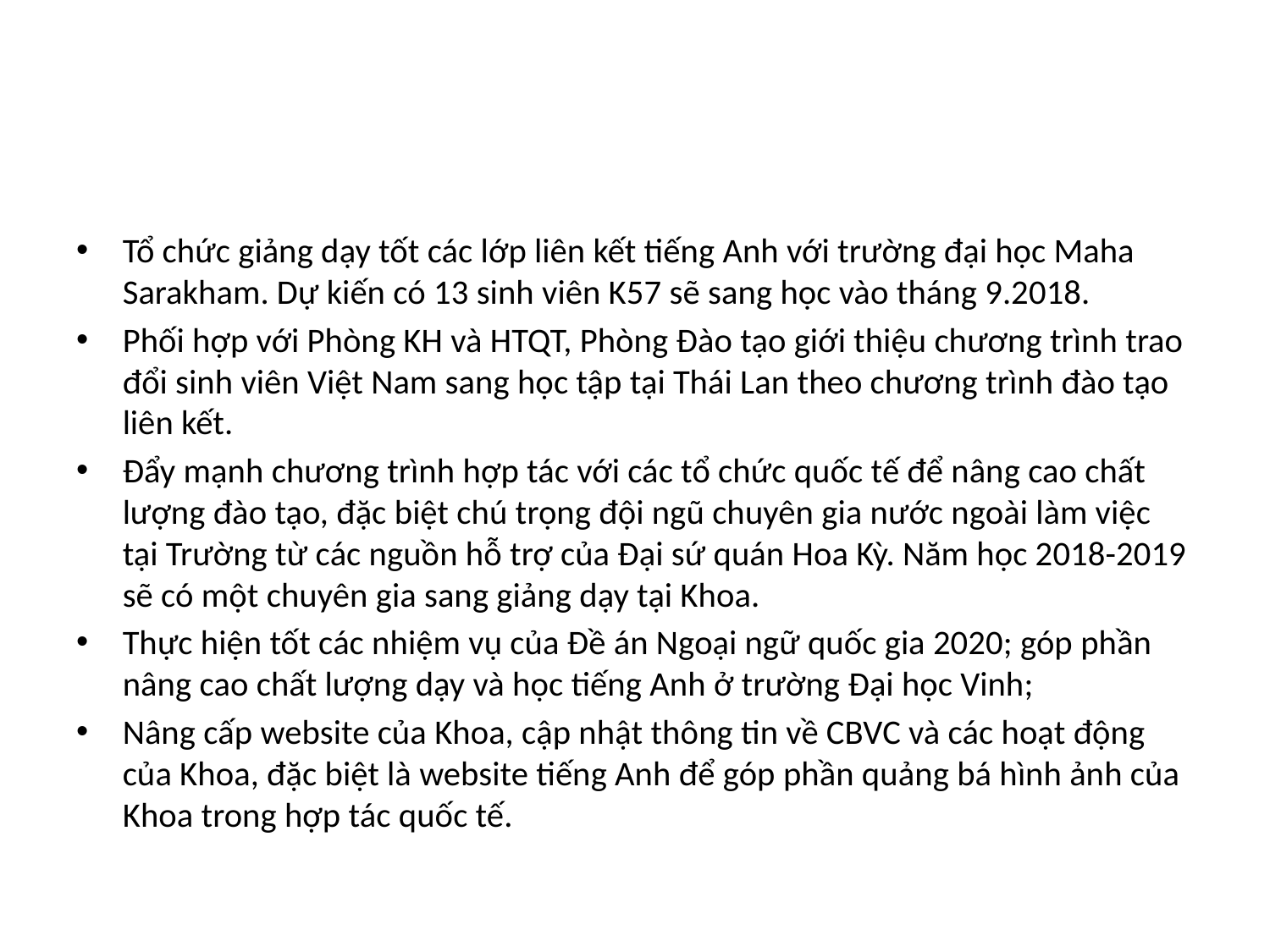

#
Tổ chức giảng dạy tốt các lớp liên kết tiếng Anh với trường đại học Maha Sarakham. Dự kiến có 13 sinh viên K57 sẽ sang học vào tháng 9.2018.
Phối hợp với Phòng KH và HTQT, Phòng Đào tạo giới thiệu chương trình trao đổi sinh viên Việt Nam sang học tập tại Thái Lan theo chương trình đào tạo liên kết.
Đẩy mạnh chương trình hợp tác với các tổ chức quốc tế để nâng cao chất lượng đào tạo, đặc biệt chú trọng đội ngũ chuyên gia nước ngoài làm việc tại Trường từ các nguồn hỗ trợ của Đại sứ quán Hoa Kỳ. Năm học 2018-2019 sẽ có một chuyên gia sang giảng dạy tại Khoa.
Thực hiện tốt các nhiệm vụ của Đề án Ngoại ngữ quốc gia 2020; góp phần nâng cao chất lượng dạy và học tiếng Anh ở trường Đại học Vinh;
Nâng cấp website của Khoa, cập nhật thông tin về CBVC và các hoạt động của Khoa, đặc biệt là website tiếng Anh để góp phần quảng bá hình ảnh của Khoa trong hợp tác quốc tế.